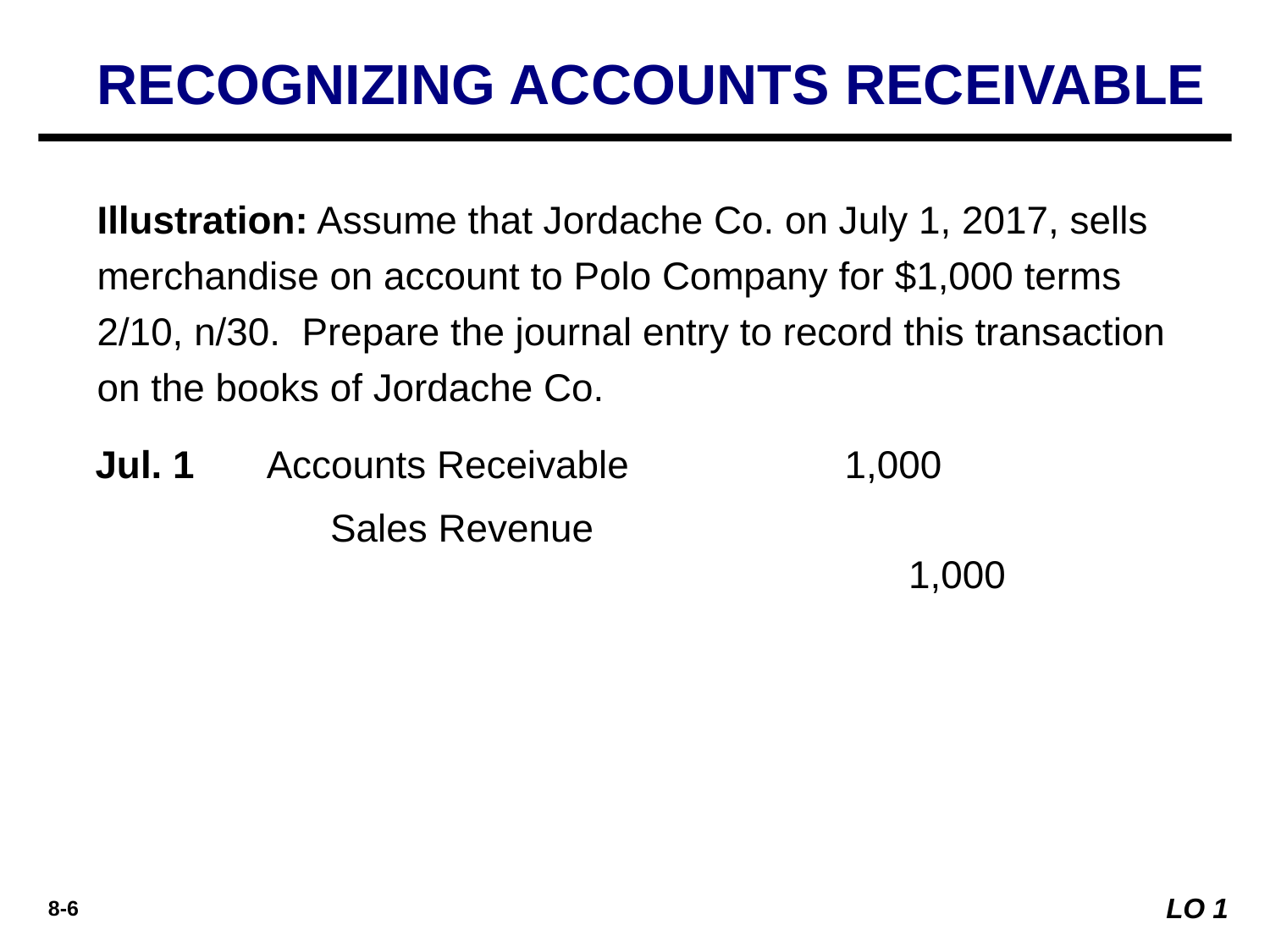

RECOGNIZING ACCOUNTS RECEIVABLE

Illustration: Assume that Jordache Co. on July 1, 2017, sells merchandise on account to Polo Company for $1,000 terms 2/10, n/30.  Prepare the journal entry to record this transaction on the books of Jordache Co.
Jul. 1
Accounts Receivable	1,000
Sales Revenue		1,000
LO 1